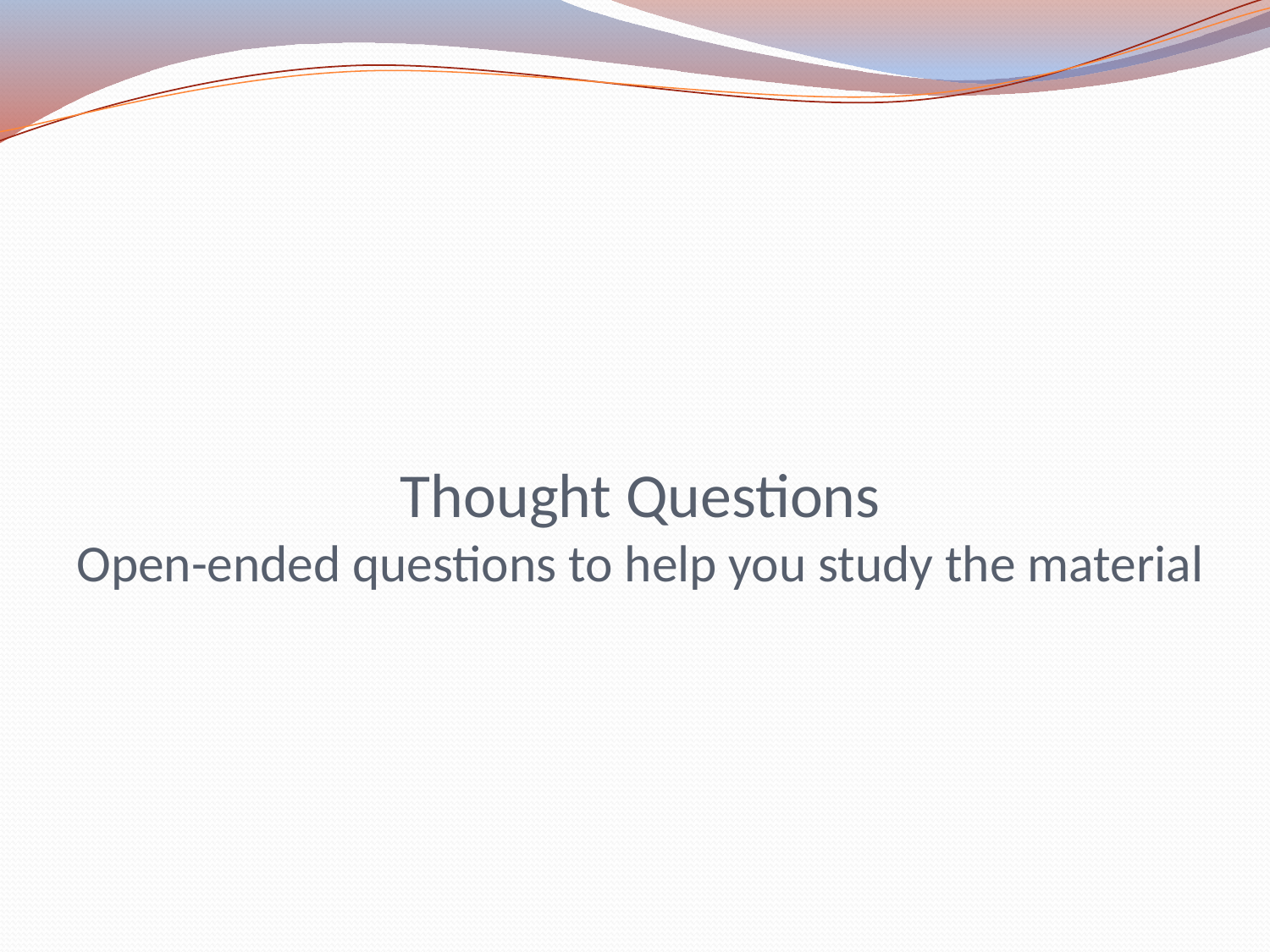

# Thought Questions Open-ended questions to help you study the material